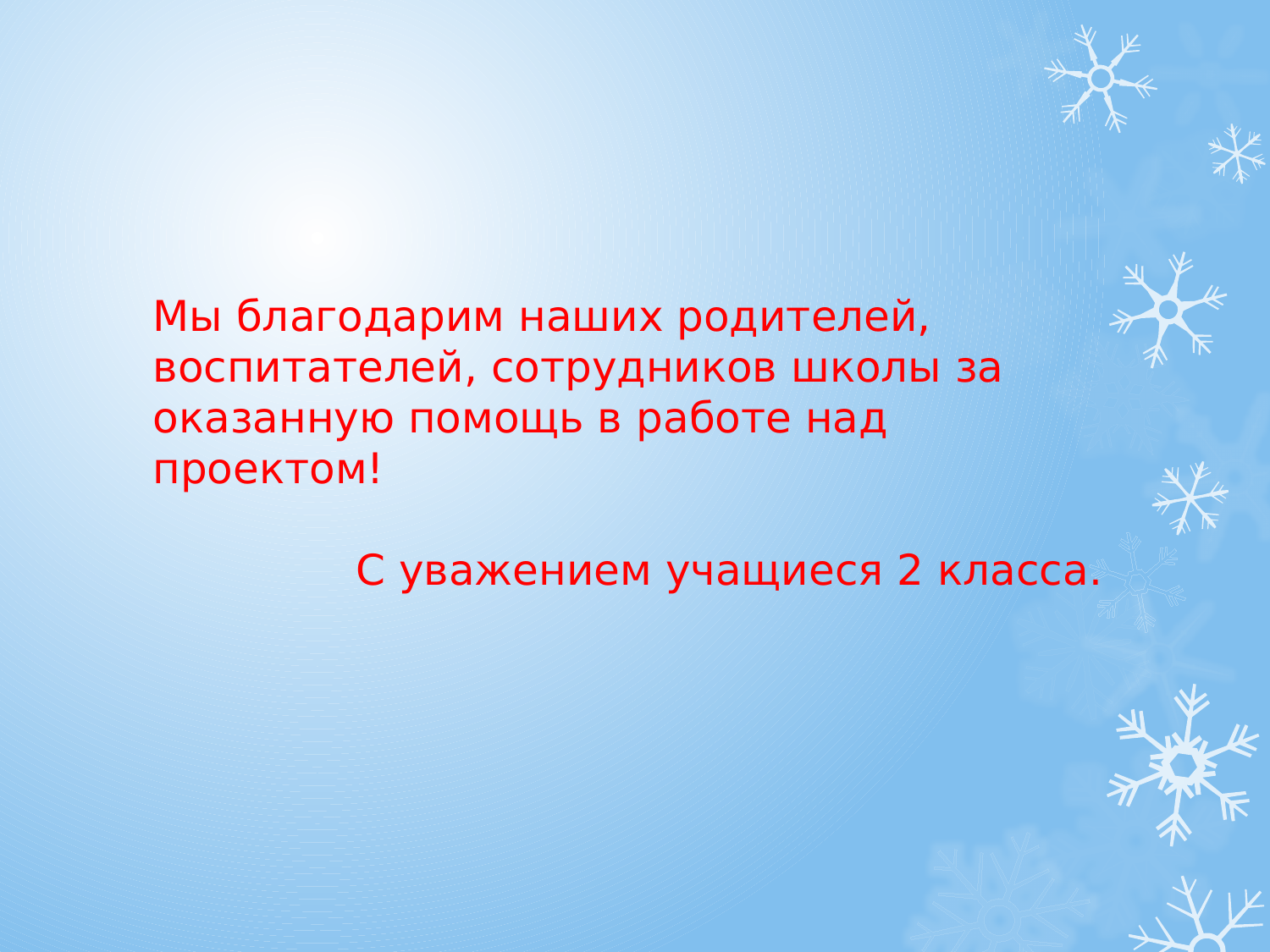

# Мы благодарим наших родителей, воспитателей, сотрудников школы за оказанную помощь в работе над проектом! С уважением учащиеся 2 класса.